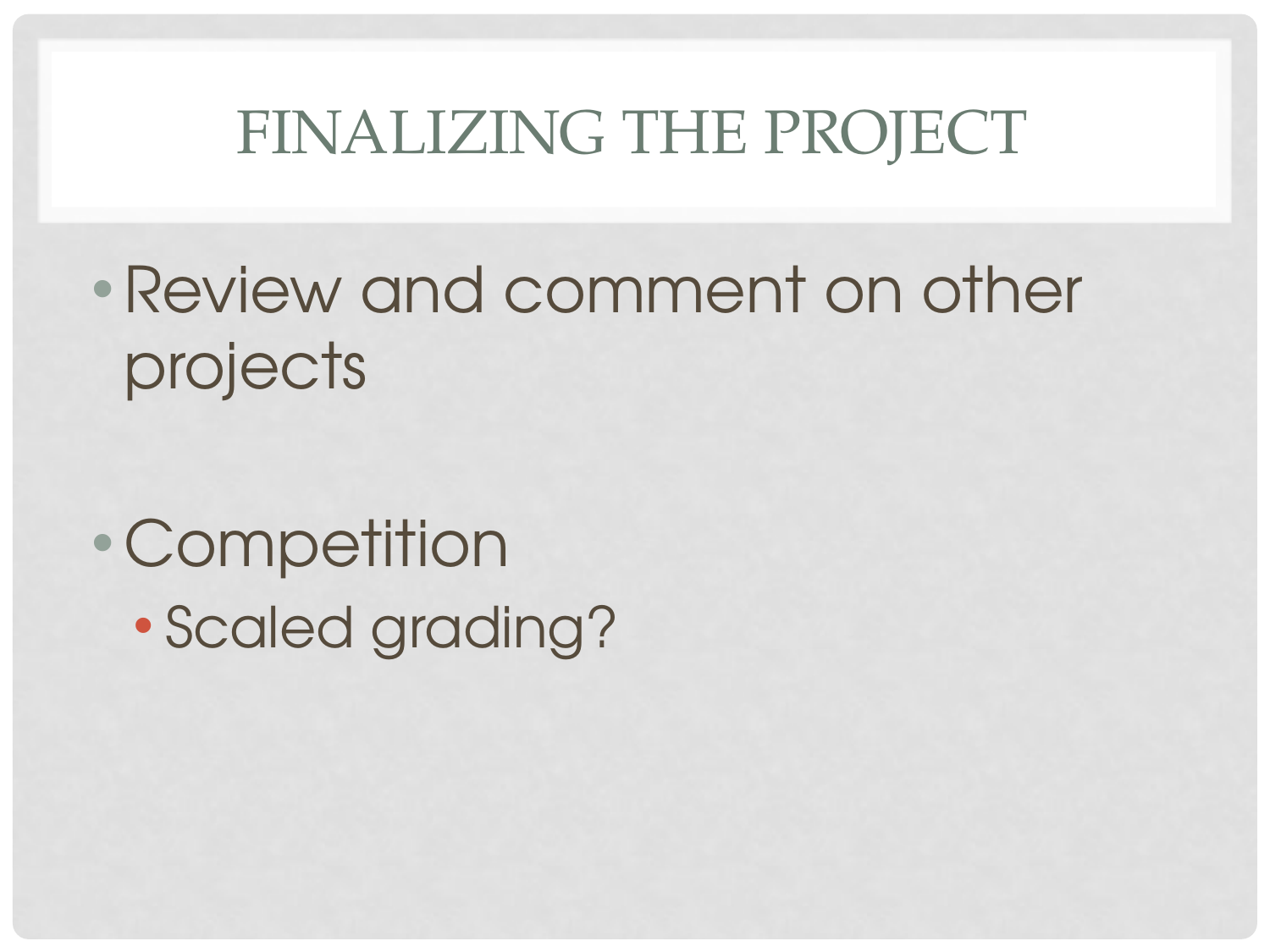

# Finalizing the Project
Review and comment on other projects

Competition
Scaled grading?